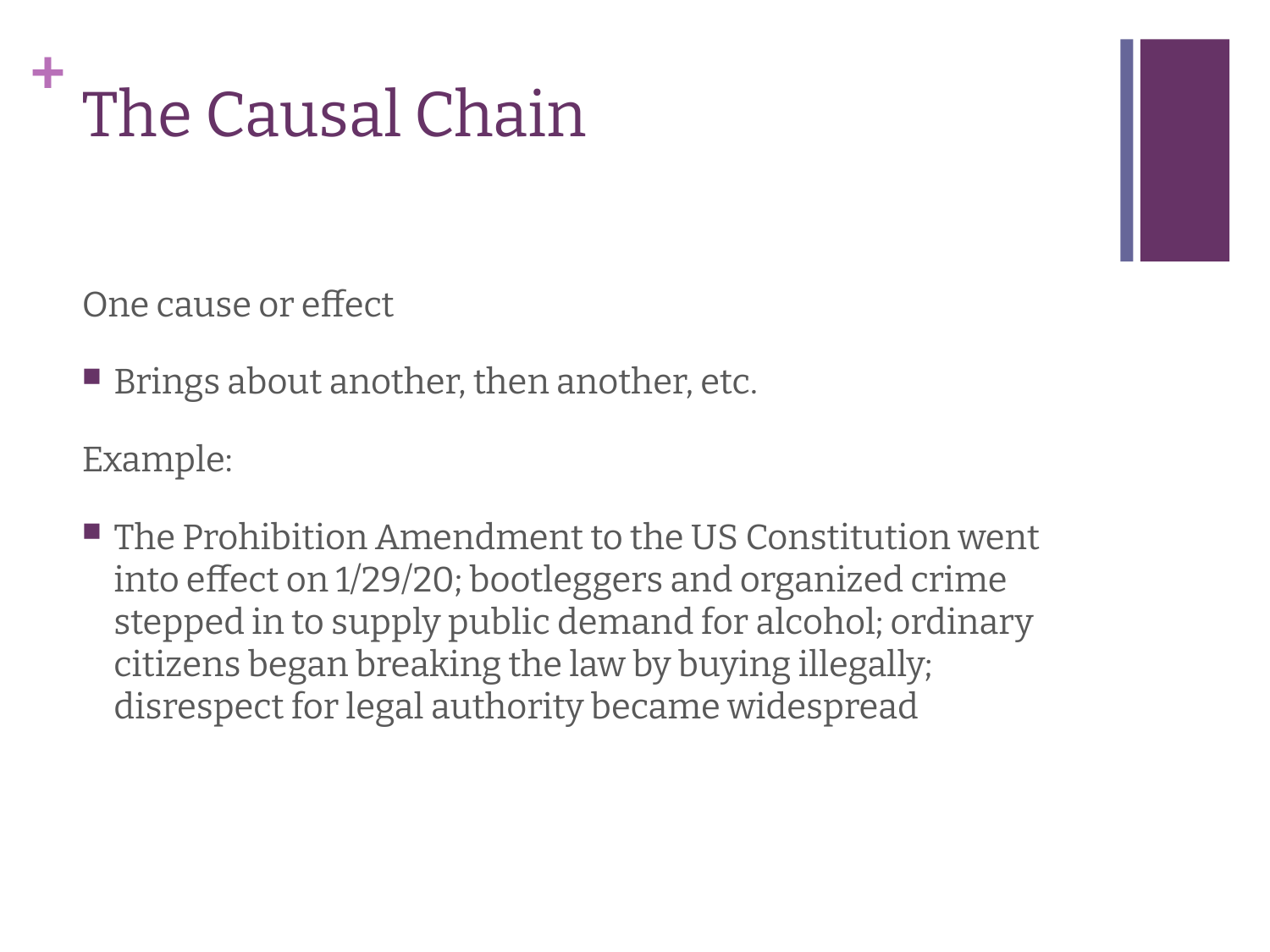

# The Causal Chain
One cause or effect
Brings about another, then another, etc.
Example:
The Prohibition Amendment to the US Constitution went into effect on 1/29/20; bootleggers and organized crime stepped in to supply public demand for alcohol; ordinary citizens began breaking the law by buying illegally; disrespect for legal authority became widespread